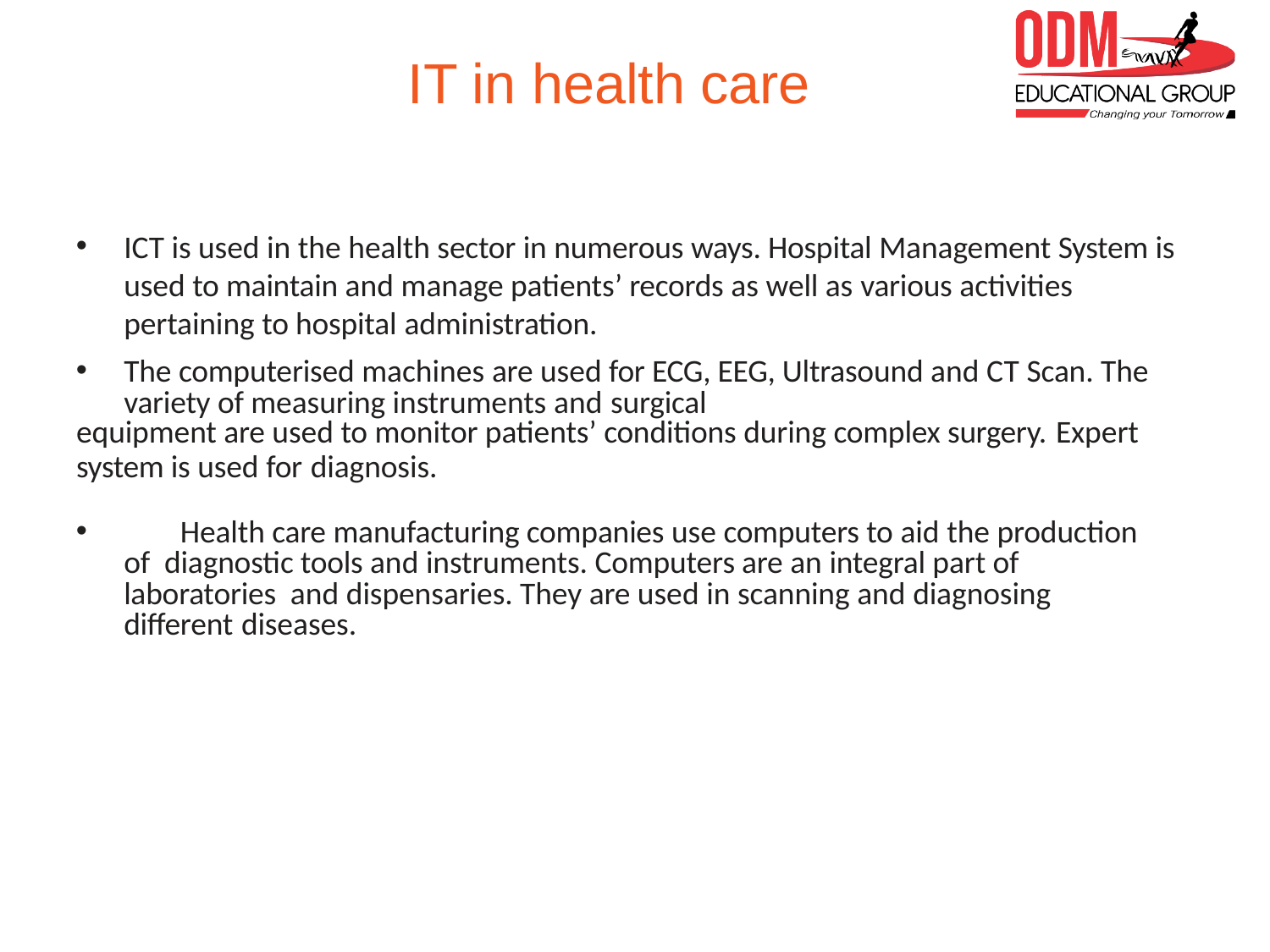

# IT in health care
ICT is used in the health sector in numerous ways. Hospital Management System is  used to maintain and manage patients’ records as well as various activities  pertaining to hospital administration.
The computerised machines are used for ECG, EEG, Ultrasound and CT Scan. The  variety of measuring instruments and surgical
equipment are used to monitor patients’ conditions during complex surgery. Expert
system is used for diagnosis.

	Health care manufacturing companies use computers to aid the production of  diagnostic tools and instruments. Computers are an integral part of laboratories  and dispensaries. They are used in scanning and diagnosing different diseases.